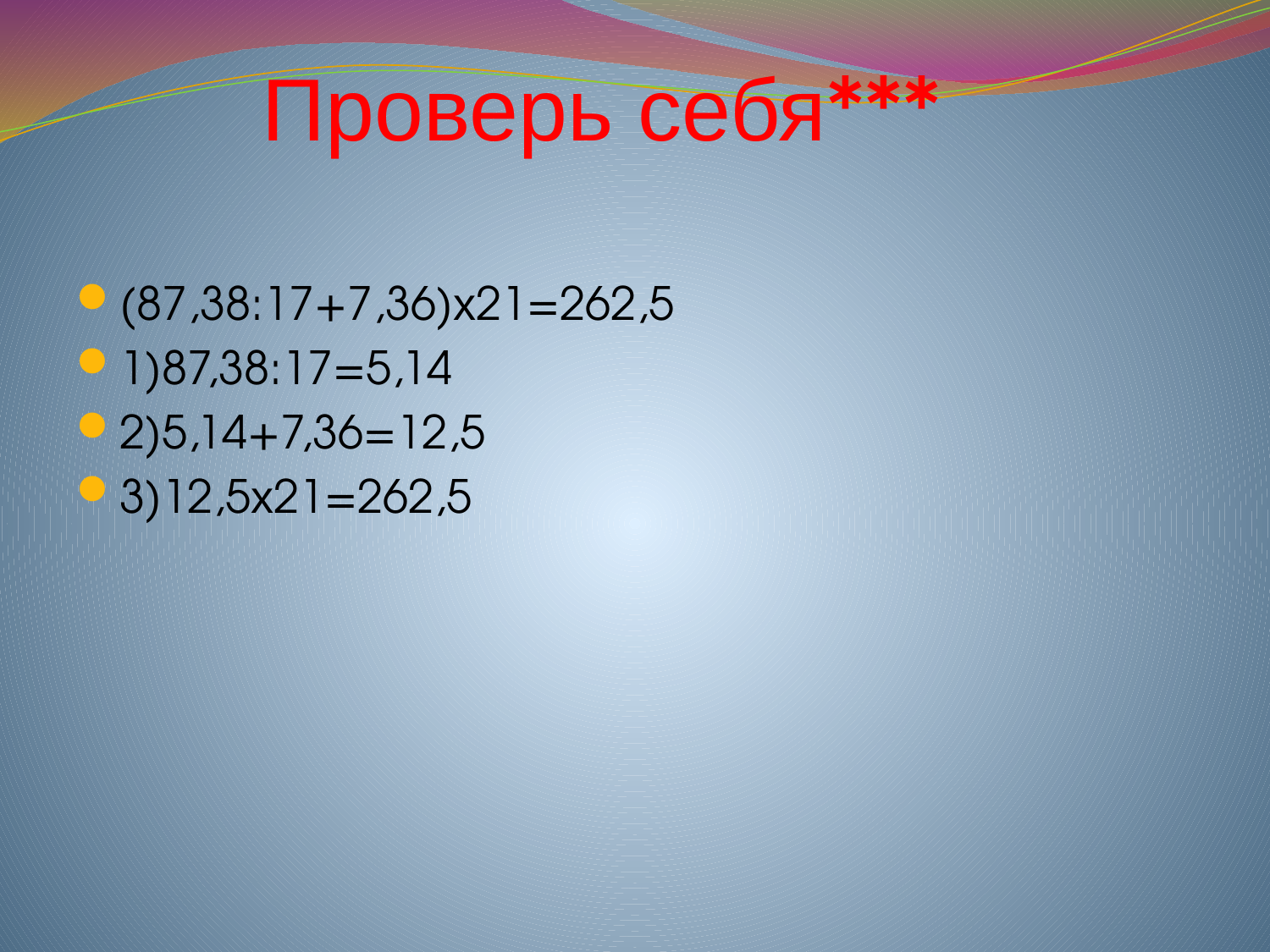

# Проверь себя***
(87,38:17+7,36)х21=262,5
1)87,38:17=5,14
2)5,14+7,36=12,5
3)12,5х21=262,5